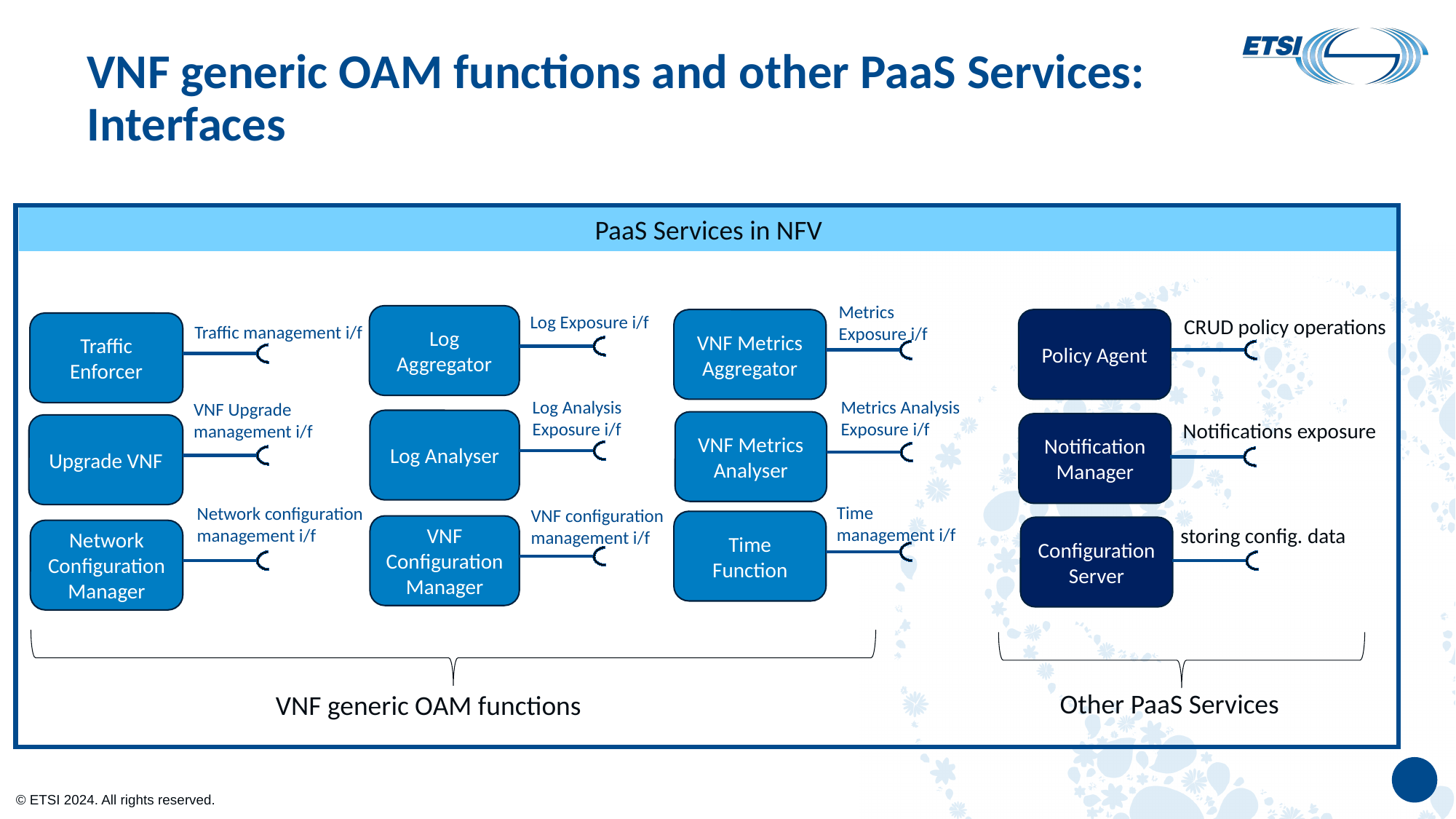

# VNF generic OAM functions and other PaaS Services: Interfaces

PaaS Services in NFV

Metrics Exposure i/f
Log Exposure i/f
Log Aggregator
CRUD policy operations
VNF Metrics Aggregator
Policy Agent
Traffic Enforcer
Traffic management i/f

Log Analysis Exposure i/f
Metrics Analysis Exposure i/f
VNF Upgrade management i/f
Log Analyser
VNF Metrics Analyser
Notifications exposure
Notification Manager
Upgrade VNF

Time management i/f
Network configuration management i/f
VNF configuration management i/f
Time Function
VNF Configuration Manager
storing config. data
Configuration Server
Network Configuration Manager

Other PaaS Services
VNF generic OAM functions
10